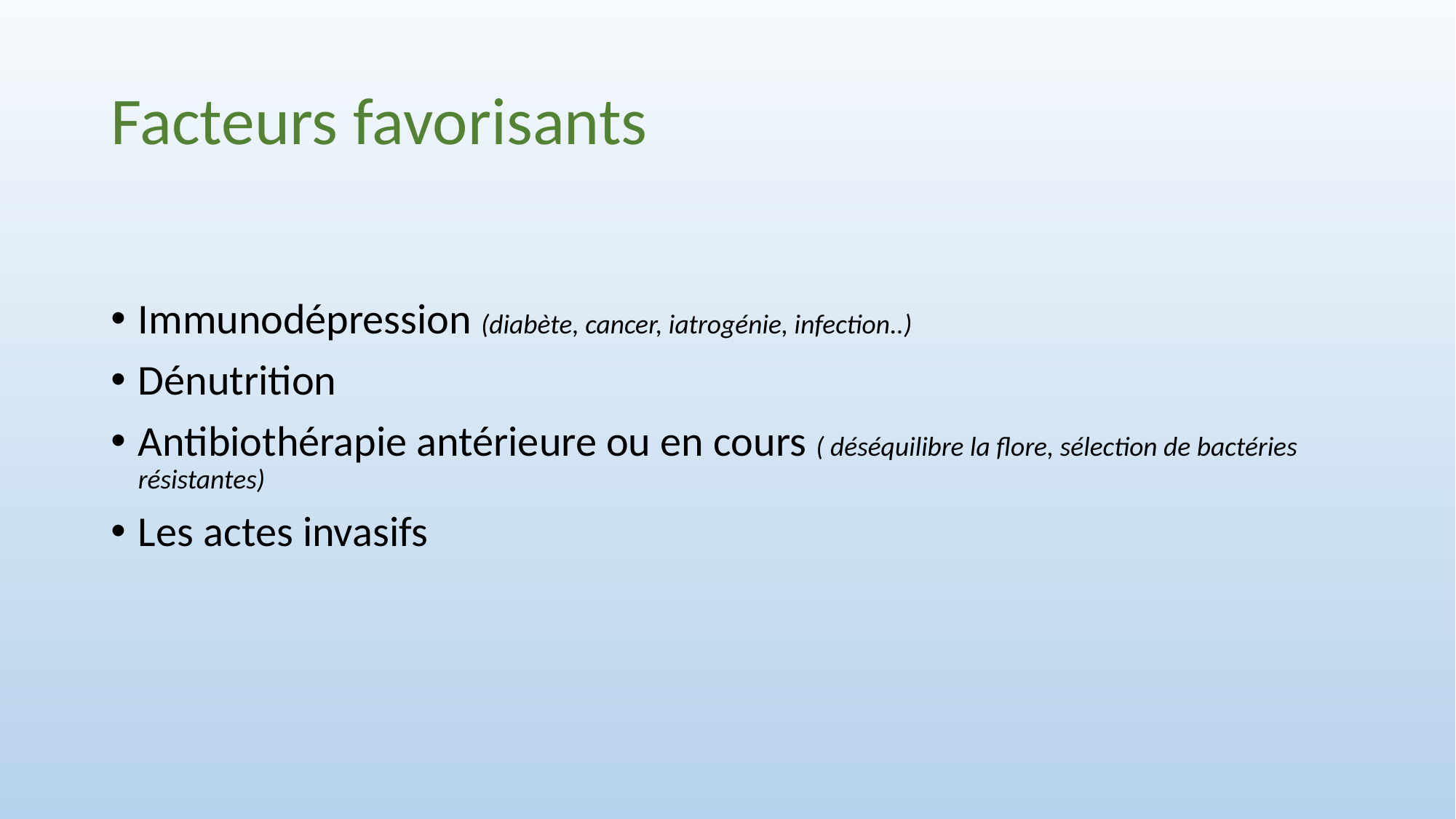

# Facteurs favorisants
Immunodépression (diabète, cancer, iatrogénie, infection..)
Dénutrition
Antibiothérapie antérieure ou en cours ( déséquilibre la flore, sélection de bactéries résistantes)
Les actes invasifs